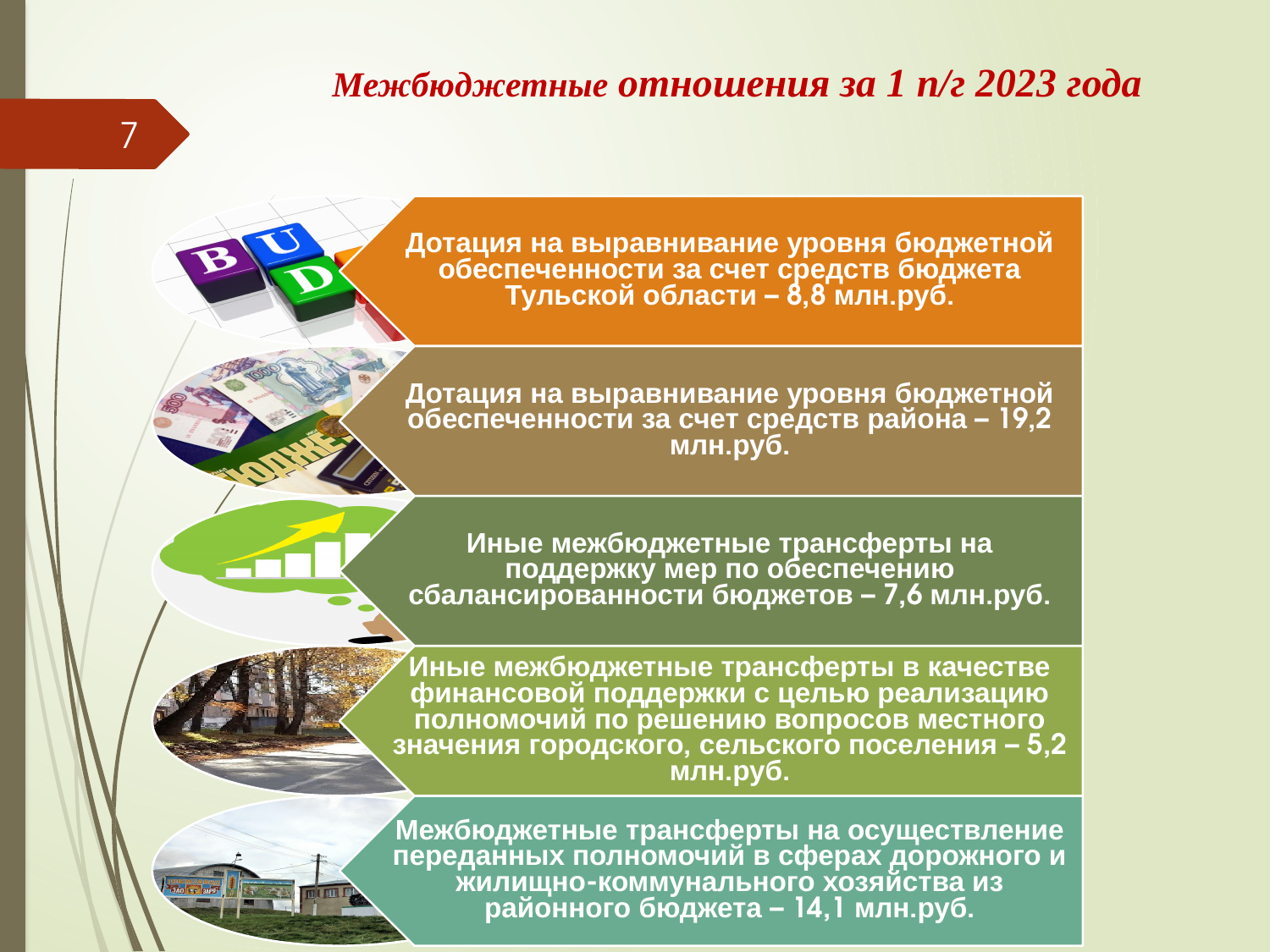

# Межбюджетные отношения за 1 п/г 2023 года
7
Дотация на выравнивание уровня бюджетной обеспеченности за счет средств бюджета Тульской области – 8,8 млн.руб.
Дотация на выравнивание уровня бюджетной обеспеченности за счет средств района – 19,2 млн.руб.
Иные межбюджетные трансферты на поддержку мер по обеспечению сбалансированности бюджетов – 7,6 млн.руб.
Межбюджетные трансферты на осуществление переданных полномочий в сферах дорожного и жилищно-коммунального хозяйства из районного бюджета – 14,1 млн.руб.
Иные межбюджетные трансферты в качестве финансовой поддержки с целью реализацию полномочий по решению вопросов местного значения городского, сельского поселения – 5,2 млн.руб.